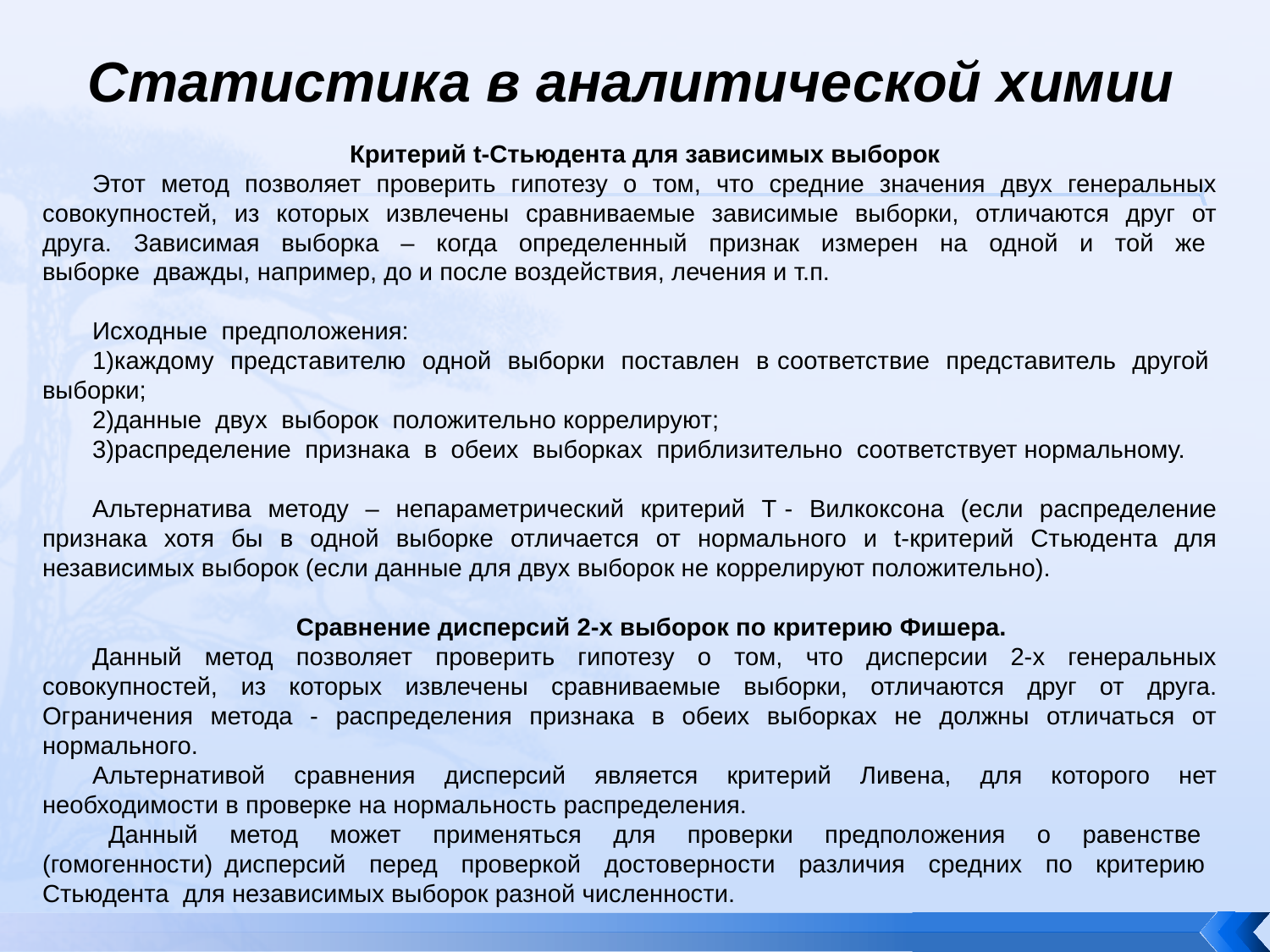

# Статистика в аналитической химии
Критерий t-Стьюдента для зависимых выборок
Этот  метод  позволяет  проверить  гипотезу  о  том,  что  средние  значения  двух  генеральных совокупностей,  из  которых  извлечены  сравниваемые  зависимые  выборки,  отличаются  друг  от друга.  Зависимая  выборка  –  когда  определенный  признак  измерен  на  одной  и  той  же  выборке  дважды, например, до и после воздействия, лечения и т.п.

Исходные  предположения:
каждому  представителю  одной  выборки  поставлен  в соответствие  представитель  другой  выборки;
данные  двух  выборок  положительно коррелируют;
распределение  признака  в  обеих  выборках  приблизительно  соответствует нормальному.

Альтернатива  методу  –  непараметрический  критерий  T -  Вилкоксона  (если  распределение признака  хотя  бы  в  одной  выборке  отличается  от  нормального  и  t-критерий  Стьюдента  для независимых выборок (если данные для двух выборок не коррелируют положительно).

Сравнение дисперсий 2-х выборок по критерию Фишера.
Данный  метод  позволяет  проверить  гипотезу  о  том,  что  дисперсии  2-х  генеральных совокупностей, из которых извлечены сравниваемые выборки, отличаются друг от друга. Ограничения  метода  -  распределения  признака  в  обеих  выборках  не  должны  отличаться  от нормального.
Альтернативой  сравнения  дисперсий  является  критерий  Ливена,  для  которого  нет необходимости в проверке на нормальность распределения.
 Данный  метод  может  применяться  для  проверки  предположения  о  равенстве  (гомогенности) дисперсий  перед  проверкой  достоверности  различия  средних  по  критерию  Стьюдента  для независимых выборок разной численности.